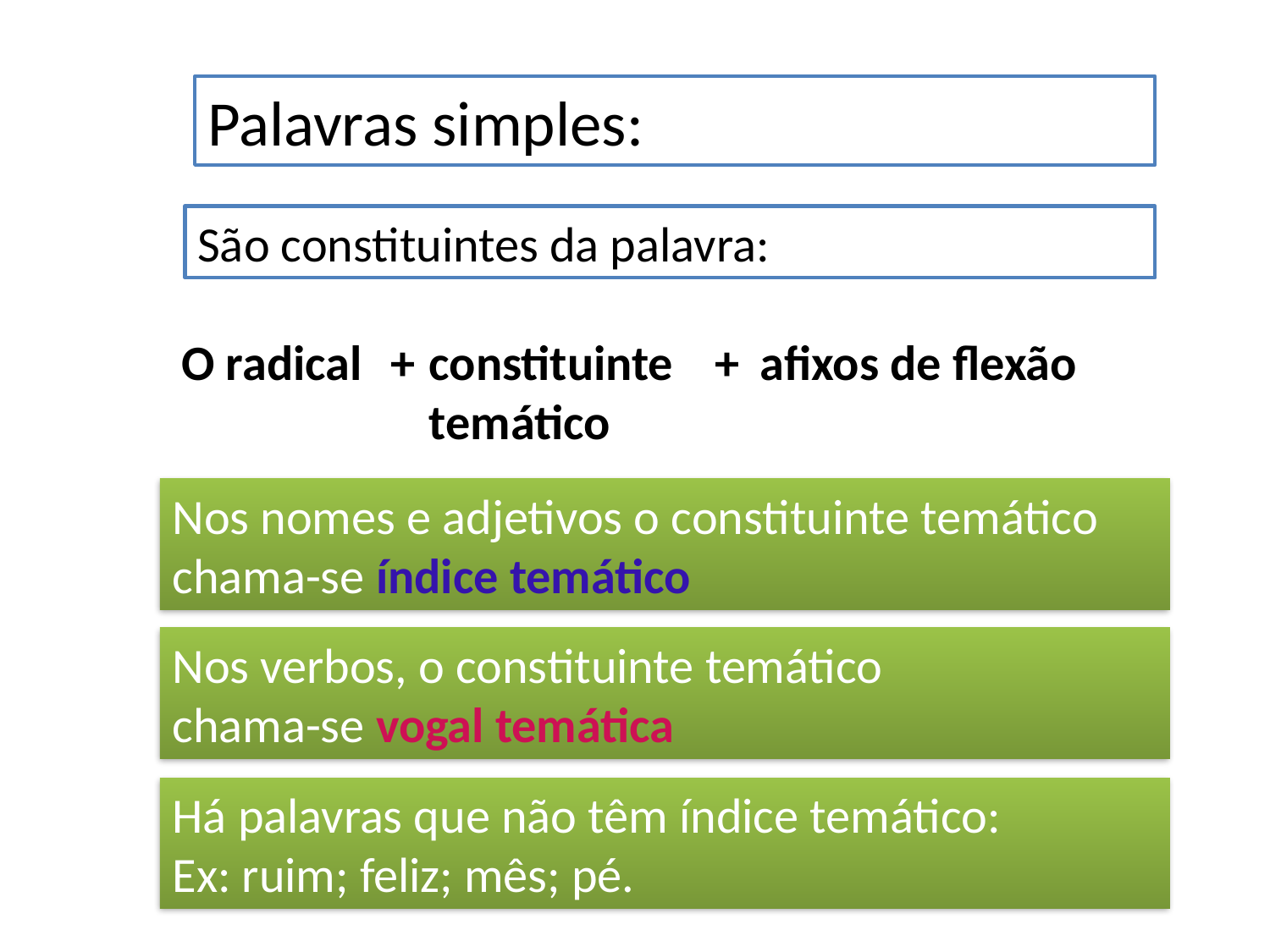

Palavras simples:
São constituintes da palavra:
O radical
+
constituinte
temático
+
afixos de flexão
Nos nomes e adjetivos o constituinte temático chama-se índice temático

Nos verbos, o constituinte temático
chama-se vogal temática
Há palavras que não têm índice temático:
Ex: ruim; feliz; mês; pé.